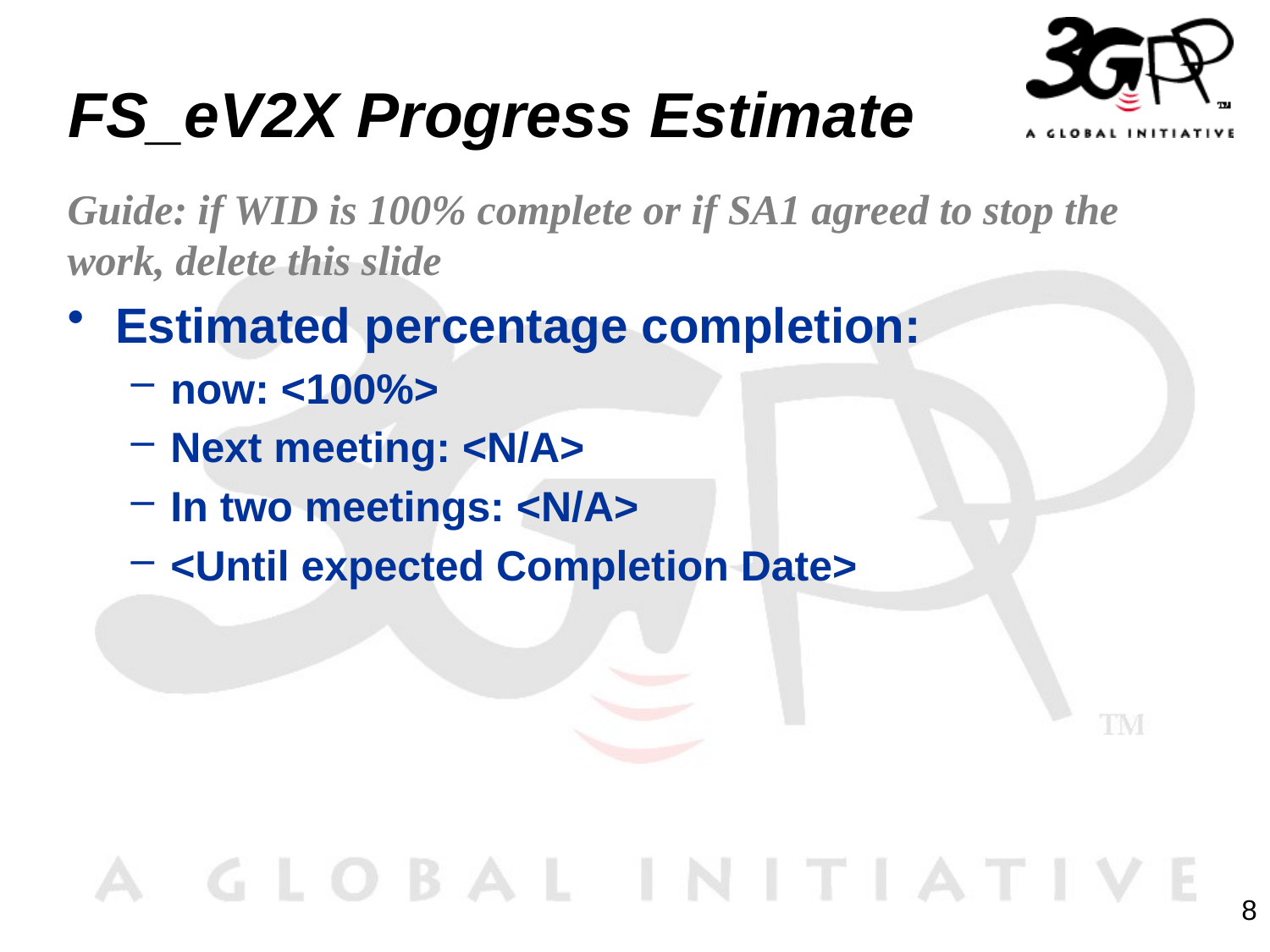

# FS_eV2X Progress Estimate
Guide: if WID is 100% complete or if SA1 agreed to stop the work, delete this slide
Estimated percentage completion:
now: <100%>
Next meeting: <N/A>
In two meetings: <N/A>
<Until expected Completion Date>
8